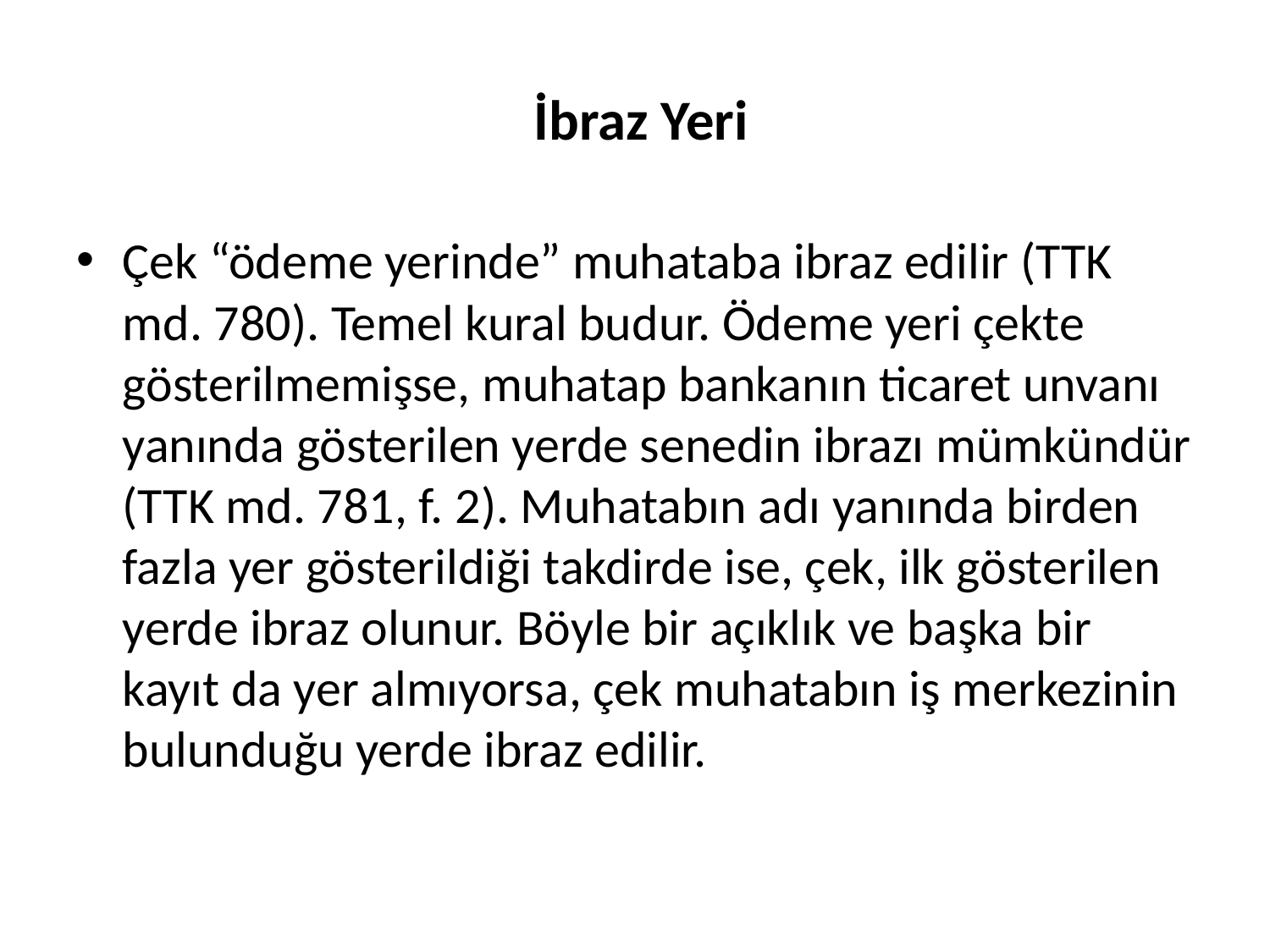

# İbraz Yeri
Çek “ödeme yerinde” muhataba ibraz edilir (TTK md. 780). Temel kural budur. Ödeme yeri çekte gösterilmemişse, muhatap bankanın ticaret unvanı yanında gösterilen yerde senedin ibrazı mümkündür (TTK md. 781, f. 2). Muhatabın adı yanında birden fazla yer gösterildiği takdirde ise, çek, ilk gösterilen yerde ibraz olunur. Böyle bir açıklık ve başka bir kayıt da yer almıyorsa, çek muhatabın iş merkezinin bulunduğu yerde ibraz edilir.